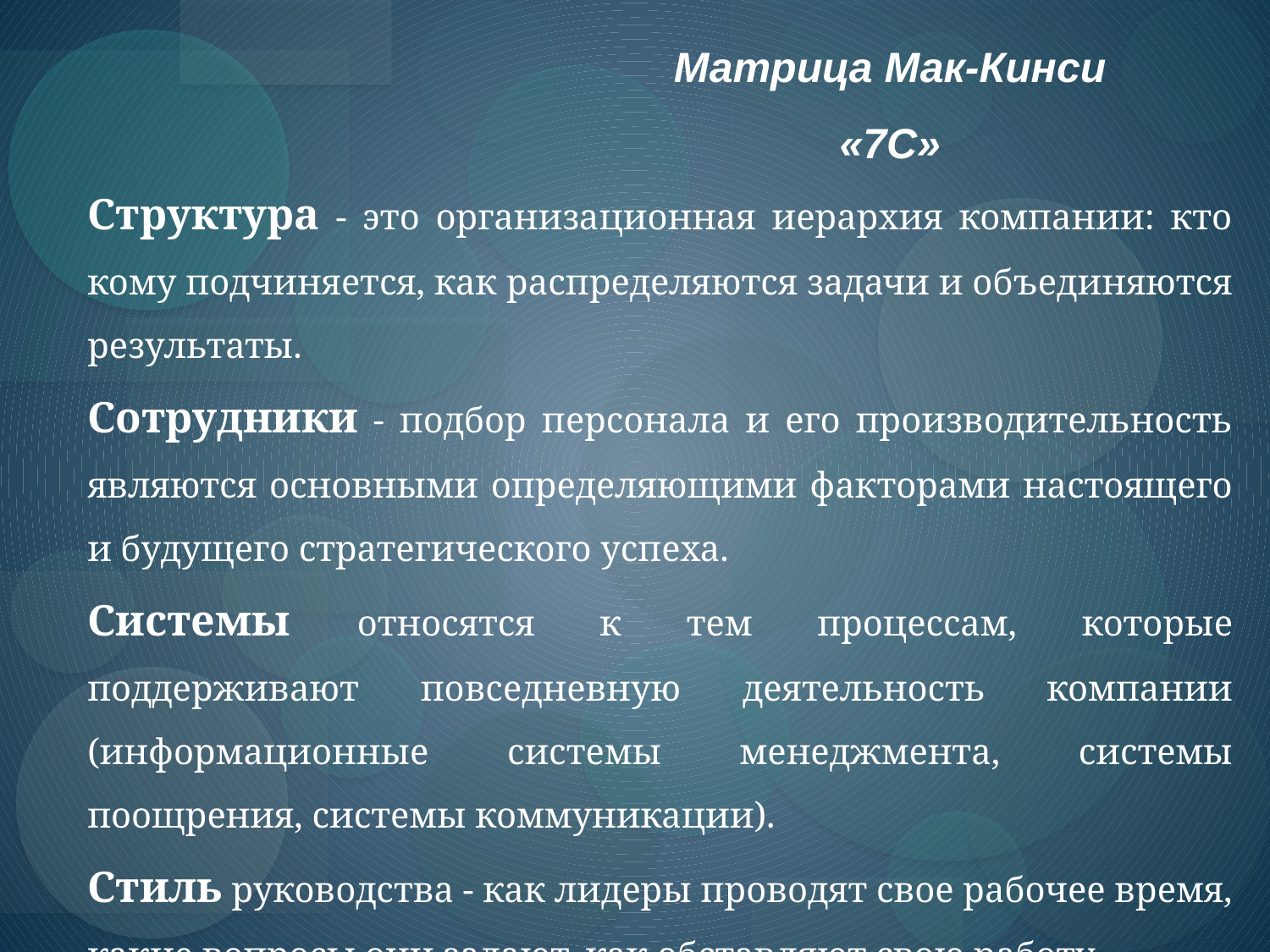

Матрица Мак-Кинси «7С»
Структура - это организационная иерархия компании: кто кому подчиняется, как распределяются задачи и объединяются результаты.
Сотрудники - подбор персонала и его производительность являются основными определяющими факторами настоящего и будущего стратегического успеха.
Системы относятся к тем процессам, которые поддерживают повседневную деятельность компании (информационные системы менеджмента, системы поощрения, системы коммуникации).
Стиль руководства - как лидеры проводят свое рабочее время, какие вопросы они задают, как обставляют свою работу.